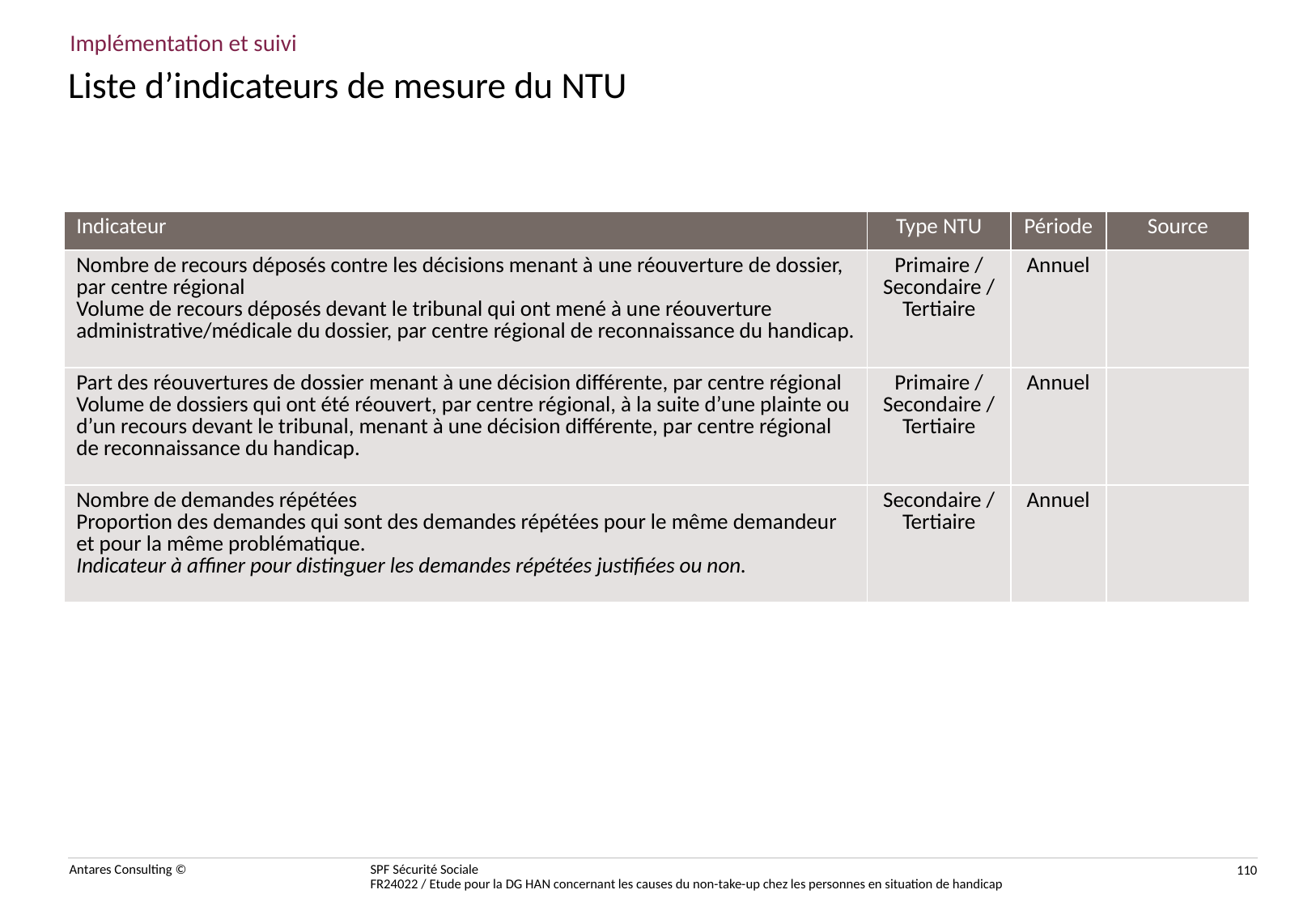

Implémentation et suivi
# Liste d’indicateurs de mesure du NTU
| Indicateur | Type NTU | Période | Source |
| --- | --- | --- | --- |
| Nombre de recours déposés contre les décisions menant à une réouverture de dossier, par centre régional Volume de recours déposés devant le tribunal qui ont mené à une réouverture administrative/médicale du dossier, par centre régional de reconnaissance du handicap. | Primaire / Secondaire / Tertiaire | Annuel |  |
| Part des réouvertures de dossier menant à une décision différente, par centre régional Volume de dossiers qui ont été réouvert, par centre régional, à la suite d’une plainte ou d’un recours devant le tribunal, menant à une décision différente, par centre régional de reconnaissance du handicap. | Primaire / Secondaire / Tertiaire | Annuel |  |
| Nombre de demandes répétées Proportion des demandes qui sont des demandes répétées pour le même demandeur et pour la même problématique. Indicateur à affiner pour distinguer les demandes répétées justifiées ou non. | Secondaire / Tertiaire | Annuel |  |